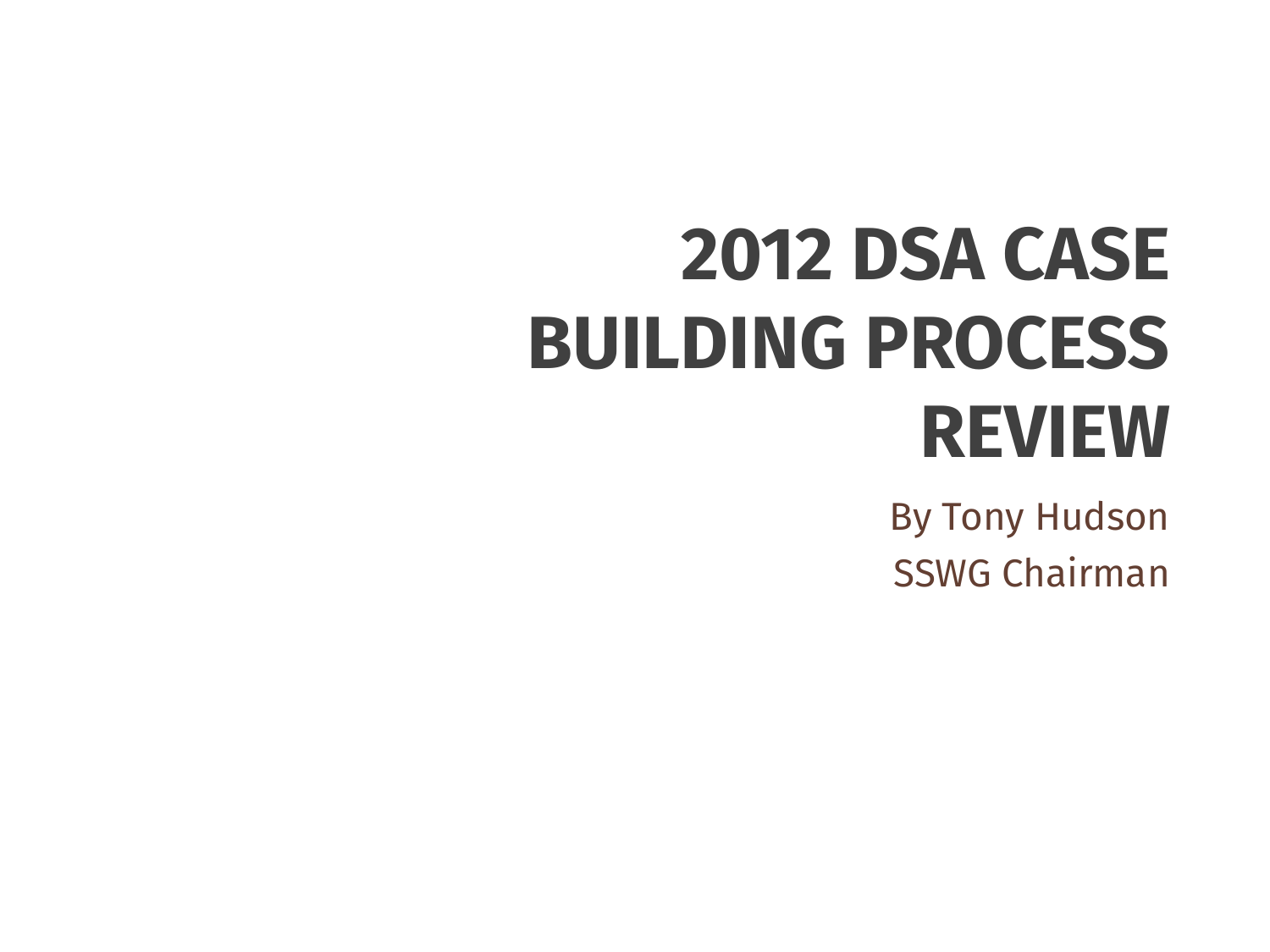

# 2012 DSA Case Building Process Review
By Tony Hudson
SSWG Chairman